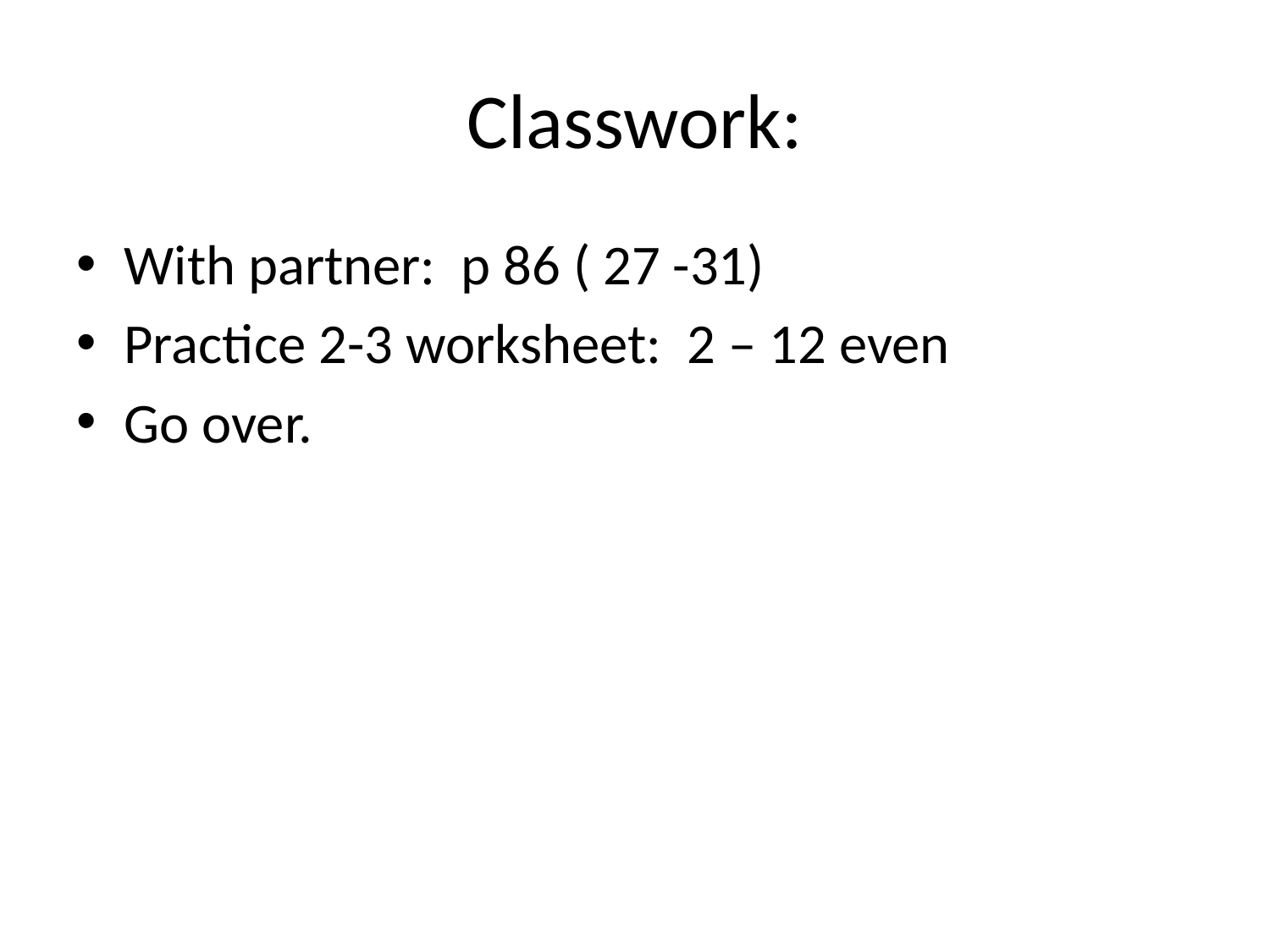

# Classwork:
With partner:  p 86 ( 27 -31)
Practice 2-3 worksheet:  2 – 12 even
Go over.